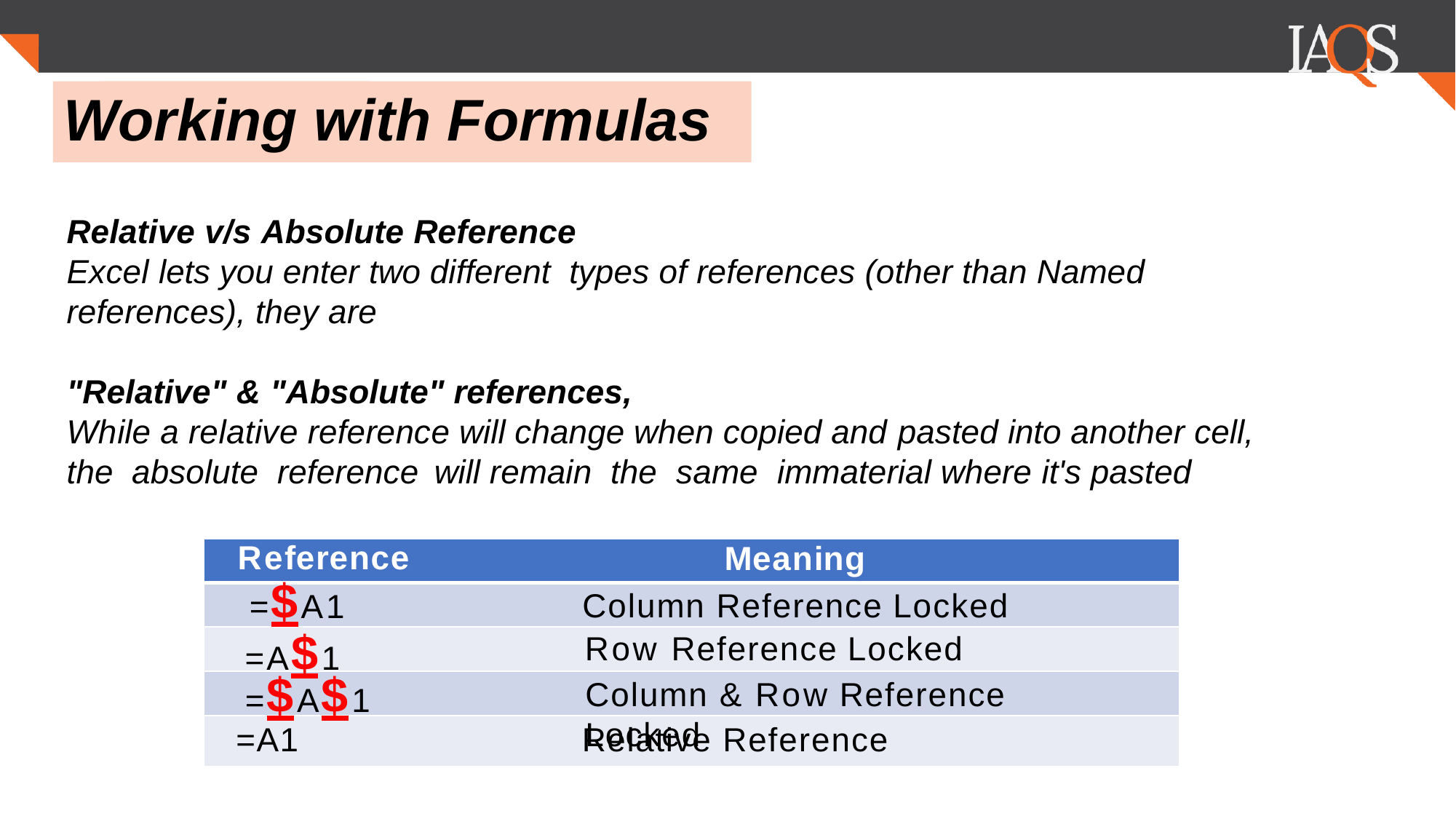

.
# Working with Formulas

Relative v/s Absolute Reference
Excel lets you enter two different  types of references (other than Named references), they are

"Relative" & "Absolute" references,
While a relative reference will change when copied and pasted into another cell, the  absolute  reference will remain  the  same  immaterial where it's pasted

Reference
Meaning
|  |
| --- |
|  |
|  |
|  |
| =A1 Relative Reference |
=$A1
Column Reference Locked
=A$1
Row Reference Locked
=$A$1
Column & Row Reference Locked
"